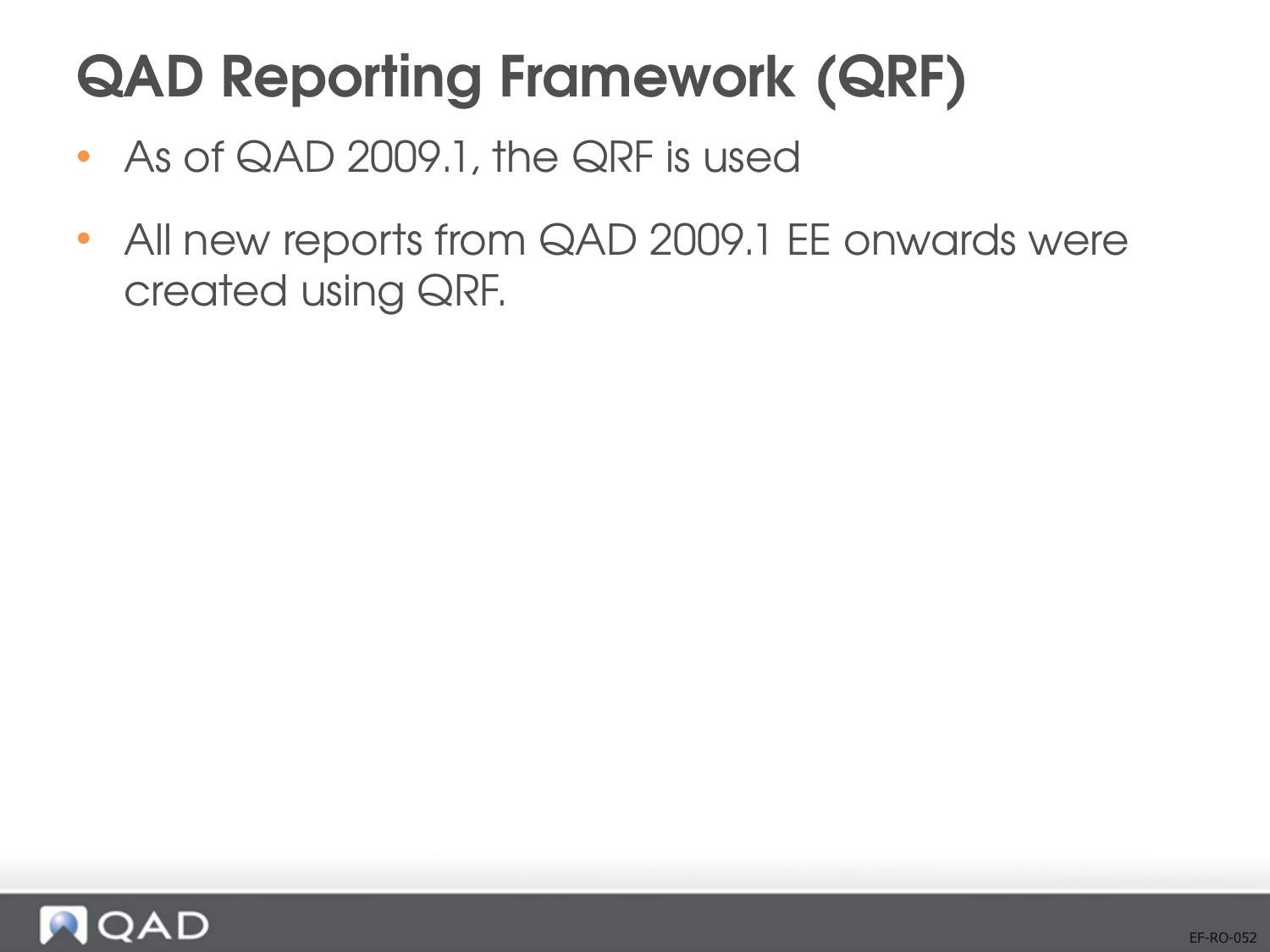

# QAD Reporting Framework (QRF)
As of QAD 2009.1, the QRF is used
All new reports from QAD 2009.1 EE onwards were created using QRF.
EF-RO-052